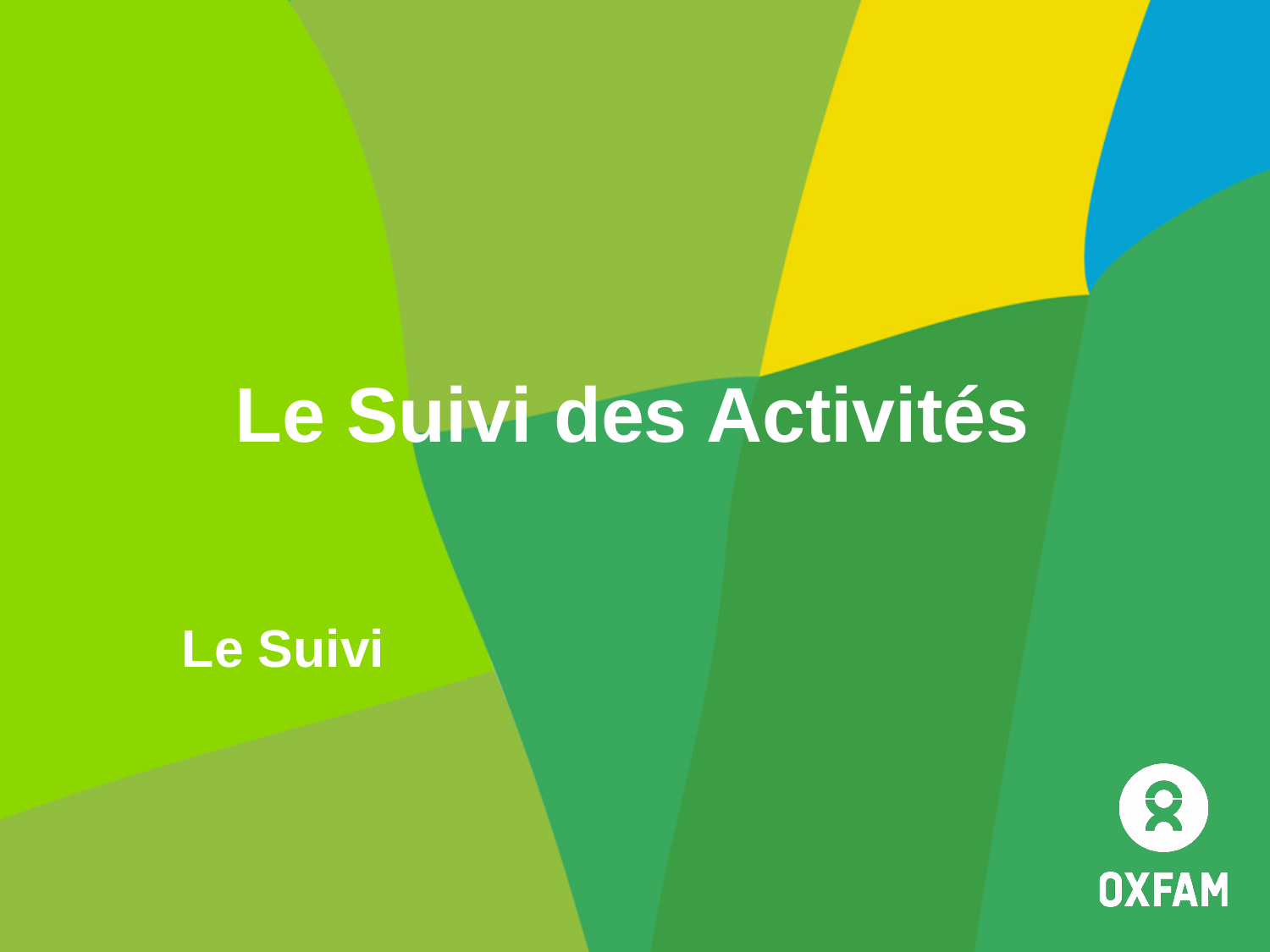

# Le Suivi des Activités
	Le Suivi